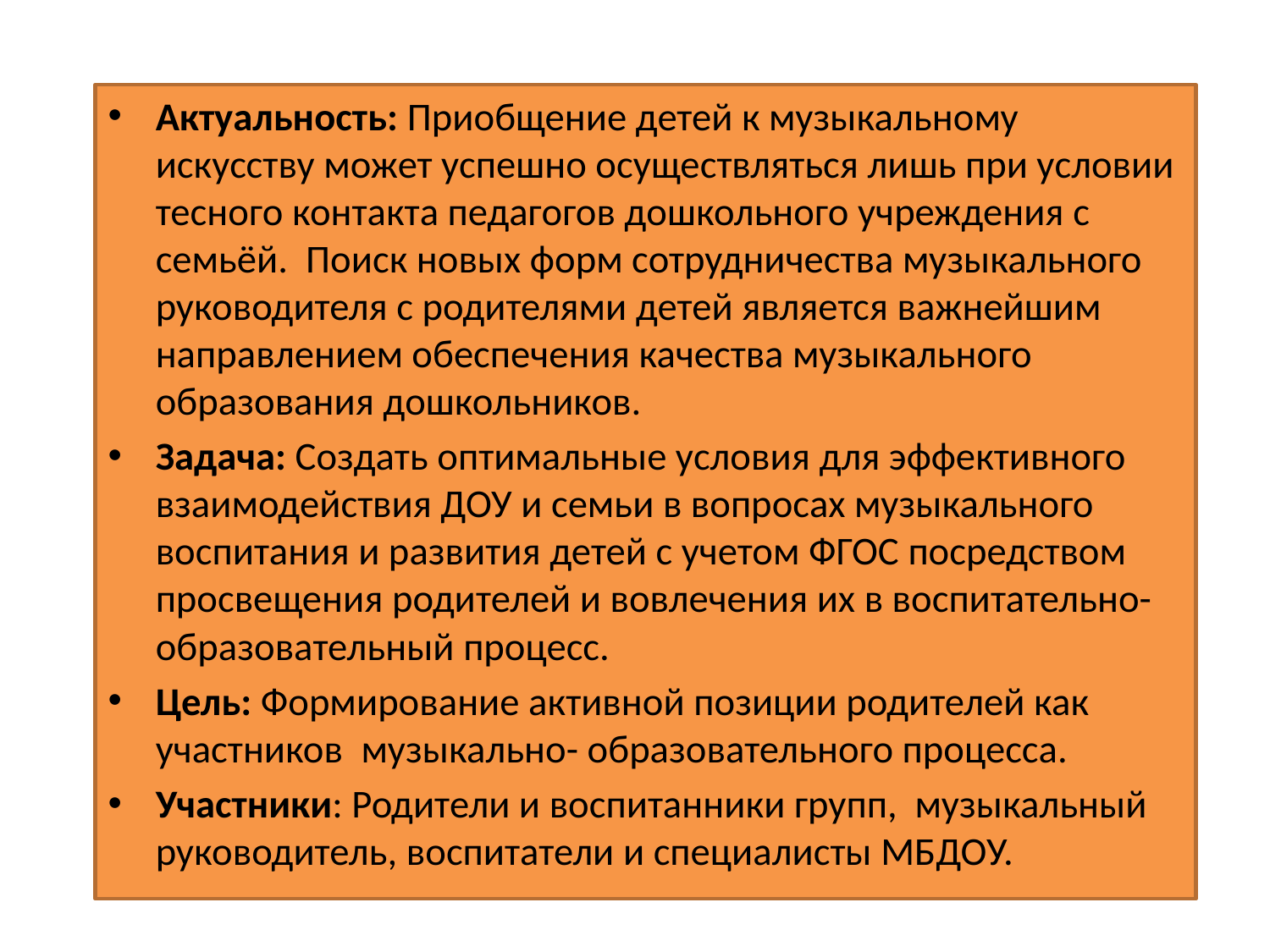

Актуальность: Приобщение детей к музыкальному искусству может успешно осуществляться лишь при условии тесного контакта педагогов дошкольного учреждения с семьёй.  Поиск новых форм сотрудничества музыкального руководителя с родителями детей является важнейшим направлением обеспечения качества музыкального образования дошкольников.
Задача: Создать оптимальные условия для эффективного взаимодействия ДОУ и семьи в вопросах музыкального воспитания и развития детей с учетом ФГОС посредством просвещения родителей и вовлечения их в воспитательно-образовательный процесс.
Цель: Формирование активной позиции родителей как участников  музыкально- образовательного процесса.
Участники: Родители и воспитанники групп,  музыкальный руководитель, воспитатели и специалисты МБДОУ.